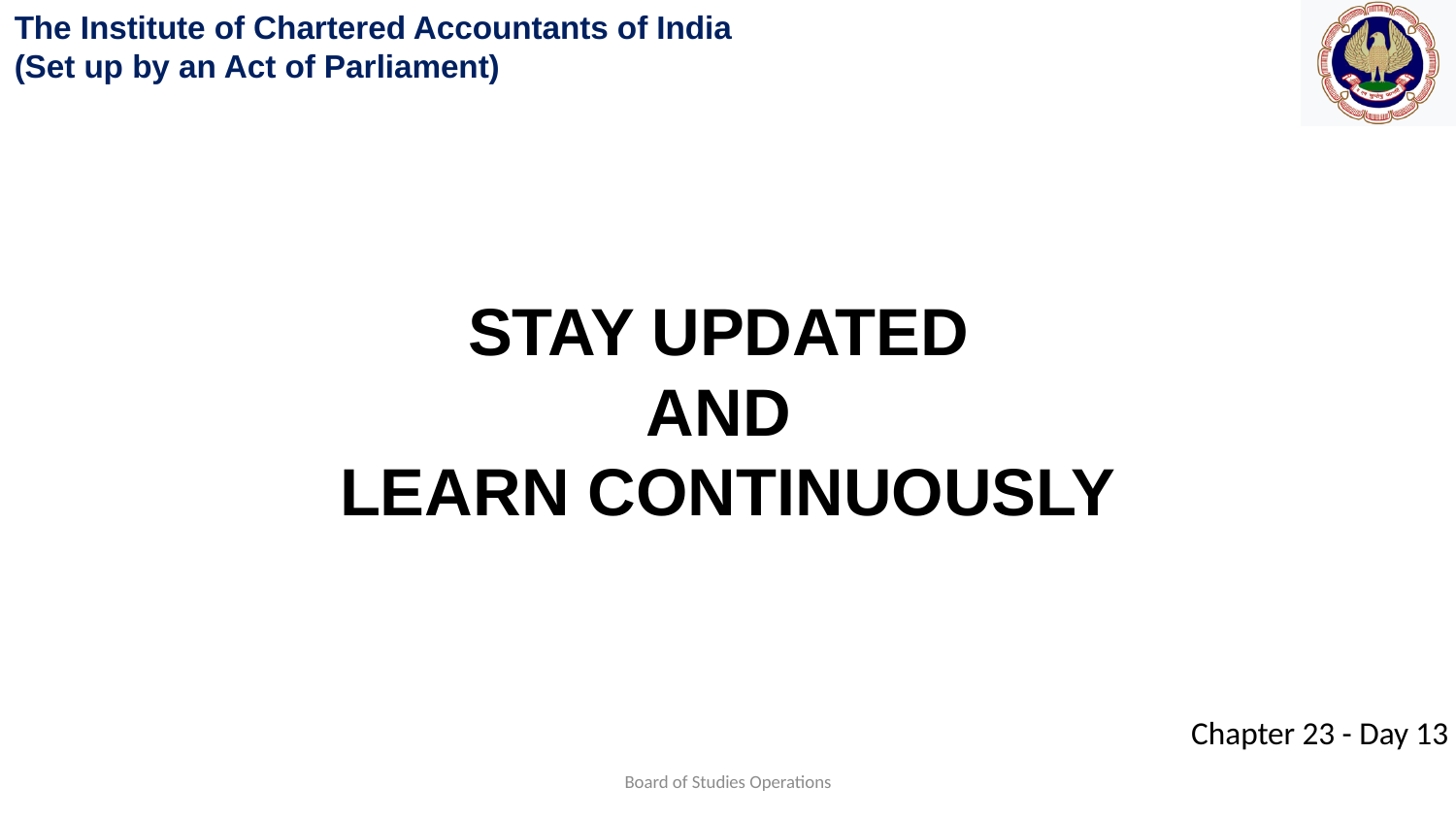

STAY UPDATED
AND
LEARN CONTINUOUSLY
Board of Studies Operations